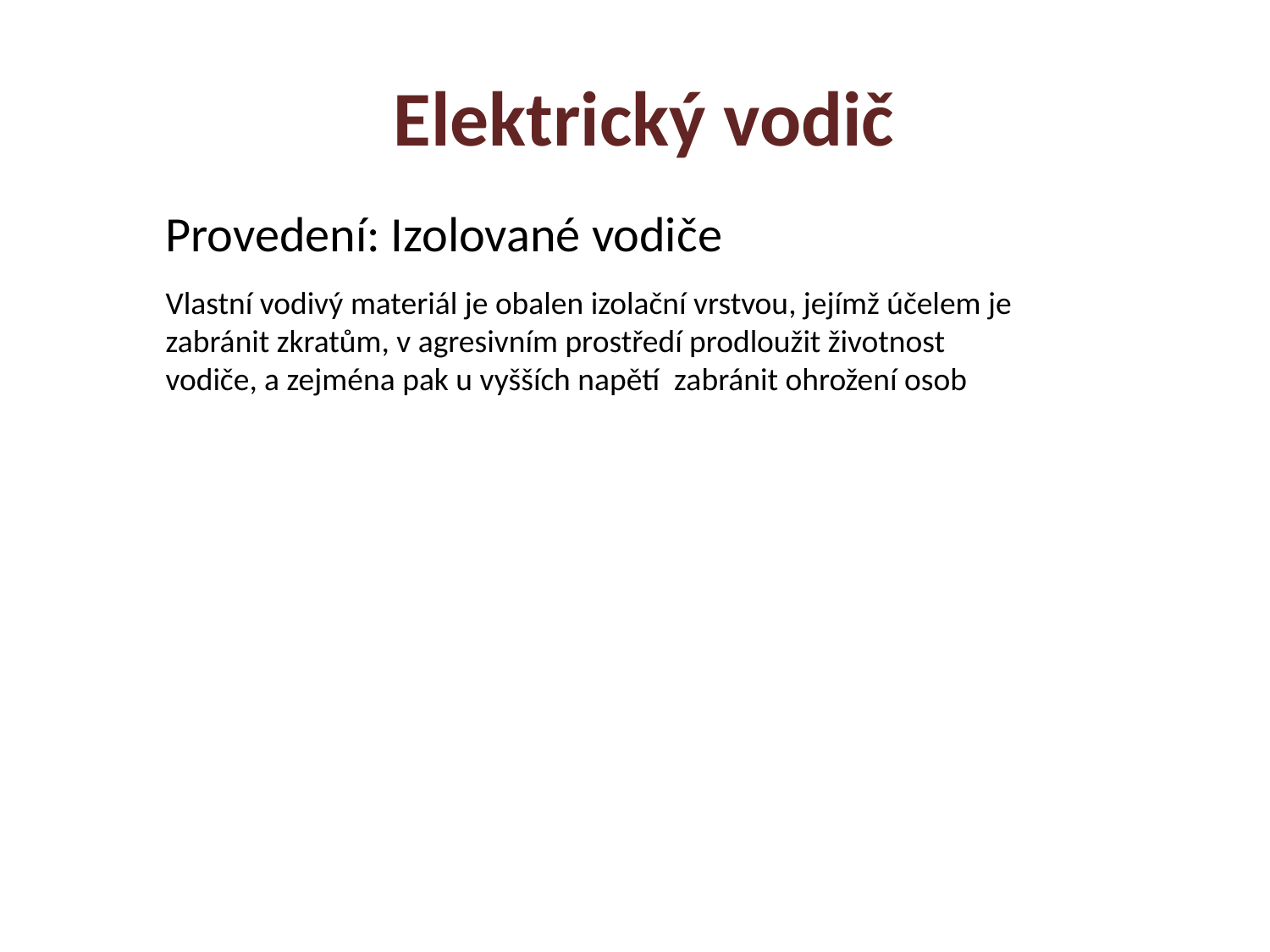

Elektrický vodič
Provedení: Izolované vodiče
Vlastní vodivý materiál je obalen izolační vrstvou, jejímž účelem je zabránit zkratům, v agresivním prostředí prodloužit životnost vodiče, a zejména pak u vyšších napětí  zabránit ohrožení osob